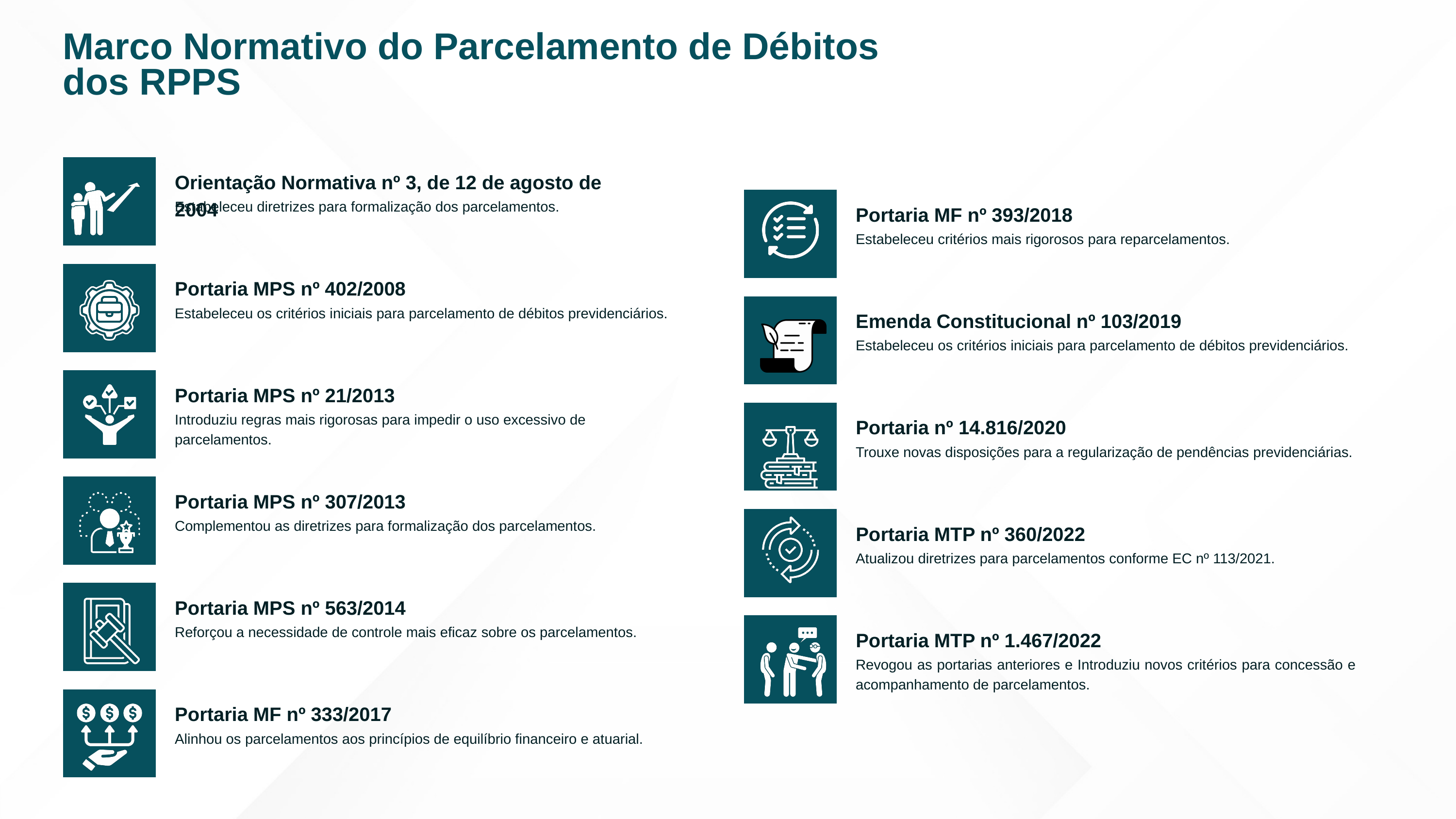

Marco Normativo do Parcelamento de Débitos dos RPPS

Orientação Normativa nº 3, de 12 de agosto de 2004

Estabeleceu diretrizes para formalização dos parcelamentos.
Portaria MF nº 393/2018

Estabeleceu critérios mais rigorosos para reparcelamentos.

Portaria MPS nº 402/2008

Estabeleceu os critérios iniciais para parcelamento de débitos previdenciários.
Emenda Constitucional nº 103/2019

Estabeleceu os critérios iniciais para parcelamento de débitos previdenciários.

Portaria MPS nº 21/2013

Introduziu regras mais rigorosas para impedir o uso excessivo de parcelamentos.
Portaria nº 14.816/2020

Trouxe novas disposições para a regularização de pendências previdenciárias.

Portaria MPS nº 307/2013

Complementou as diretrizes para formalização dos parcelamentos.

Portaria MTP nº 360/2022
Atualizou diretrizes para parcelamentos conforme EC nº 113/2021.

Portaria MPS nº 563/2014

Reforçou a necessidade de controle mais eficaz sobre os parcelamentos.
Portaria MTP nº 1.467/2022

Revogou as portarias anteriores e Introduziu novos critérios para concessão e acompanhamento de parcelamentos.

Portaria MF nº 333/2017

Alinhou os parcelamentos aos princípios de equilíbrio financeiro e atuarial.